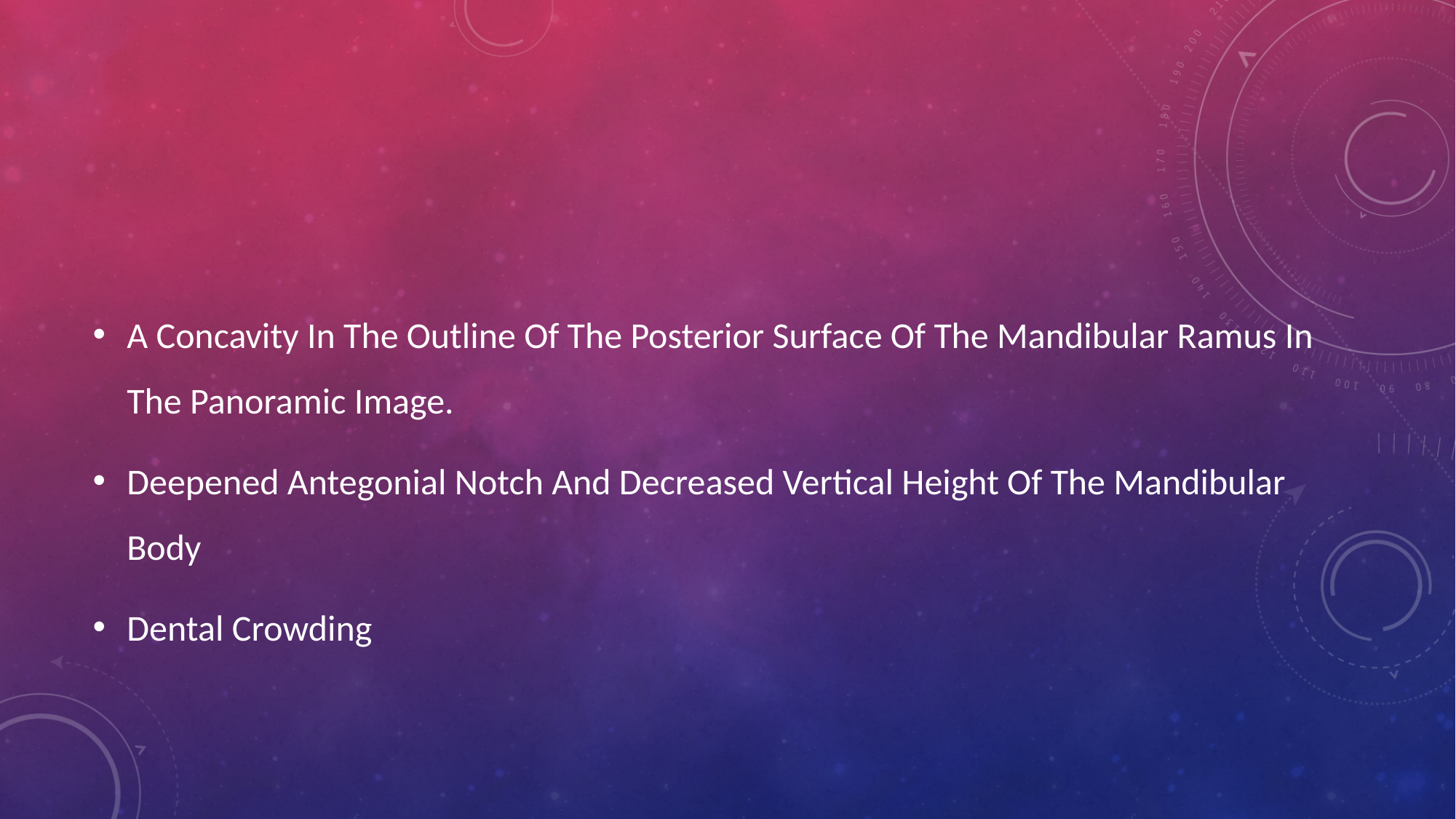

#
A Concavity In The Outline Of The Posterior Surface Of The Mandibular Ramus In The Panoramic Image.
Deepened Antegonial Notch And Decreased Vertical Height Of The Mandibular Body
Dental Crowding